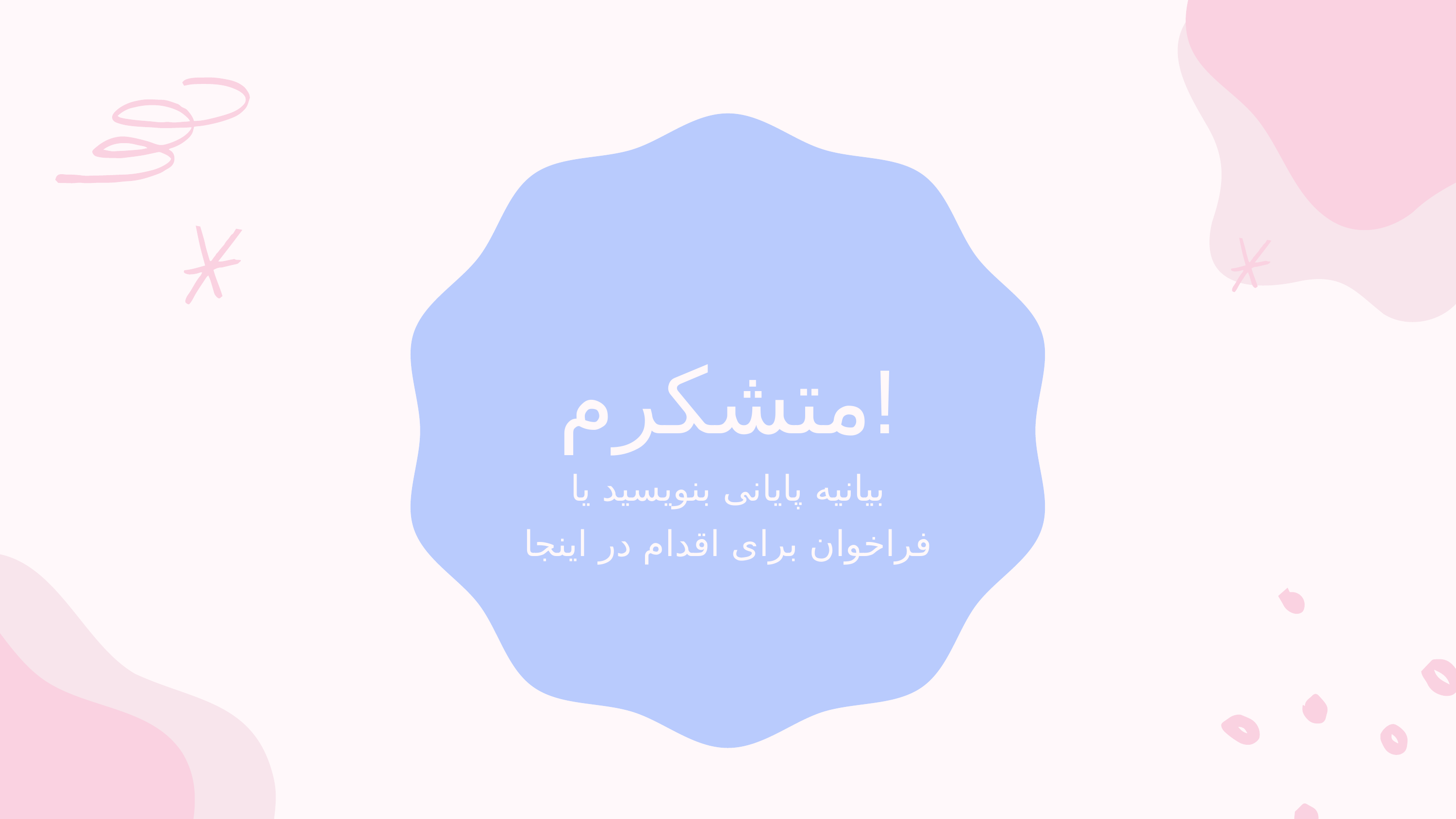

متشکرم!
بیانیه پایانی بنویسید یا
فراخوان برای اقدام در اینجا